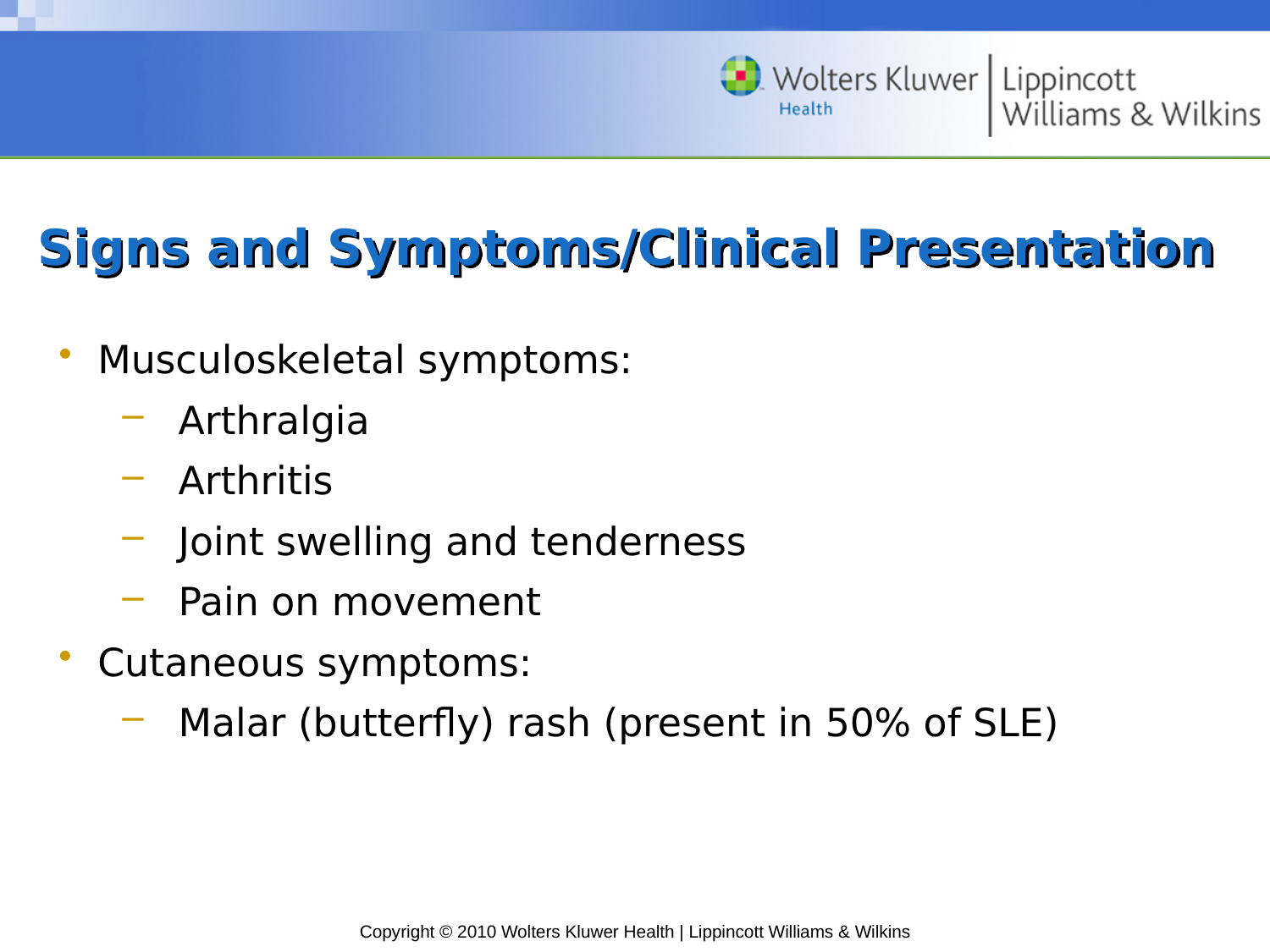

# Signs and Symptoms/Clinical Presentation
Musculoskeletal symptoms:
Arthralgia
Arthritis
Joint swelling and tenderness
Pain on movement
Cutaneous symptoms:
Malar (butterfly) rash (present in 50% of SLE)